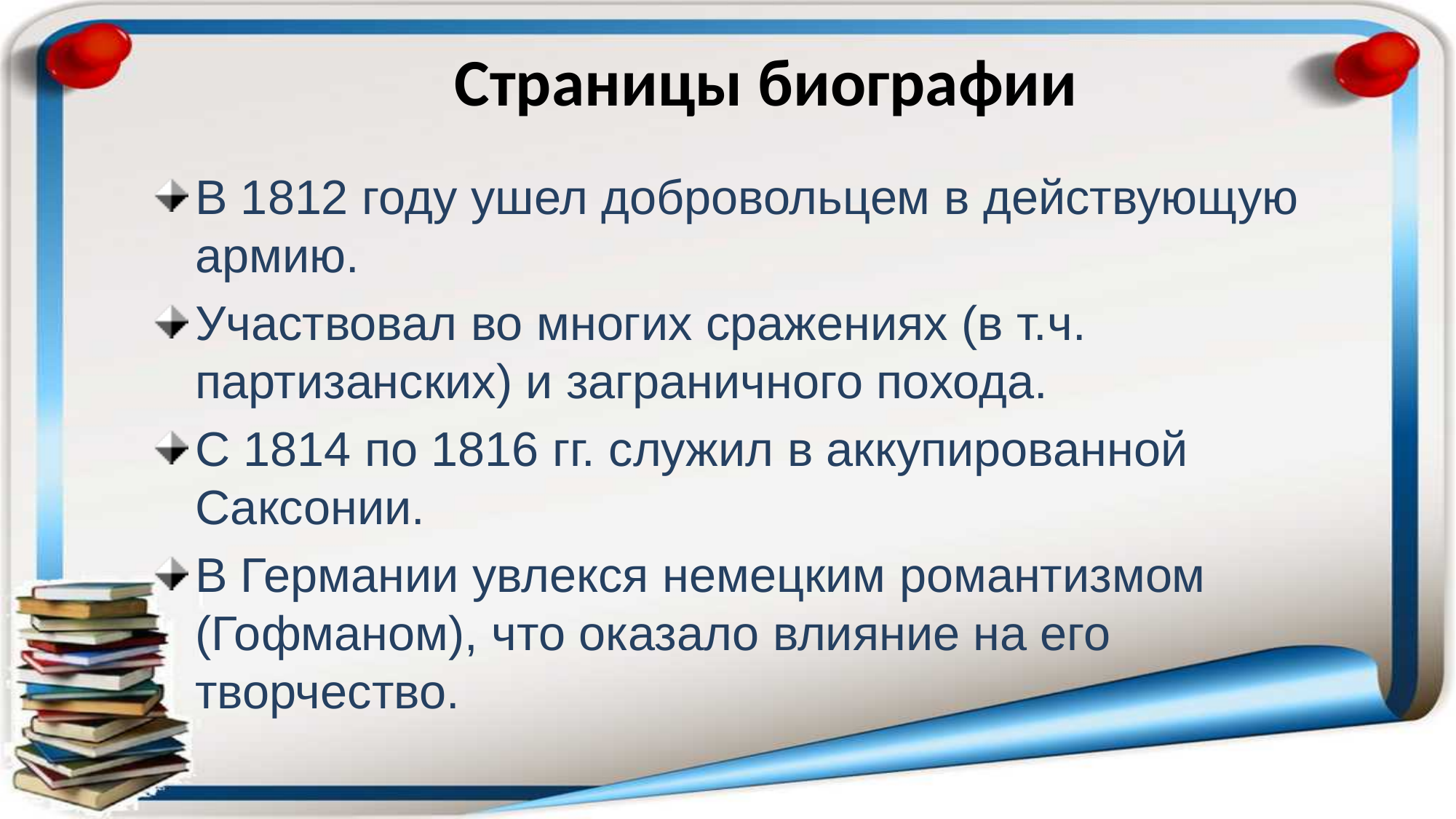

# Страницы биографии
В 1812 году ушел добровольцем в действующую армию.
Участвовал во многих сражениях (в т.ч. партизанских) и заграничного похода.
С 1814 по 1816 гг. служил в аккупированной Саксонии.
В Германии увлекся немецким романтизмом (Гофманом), что оказало влияние на его творчество.